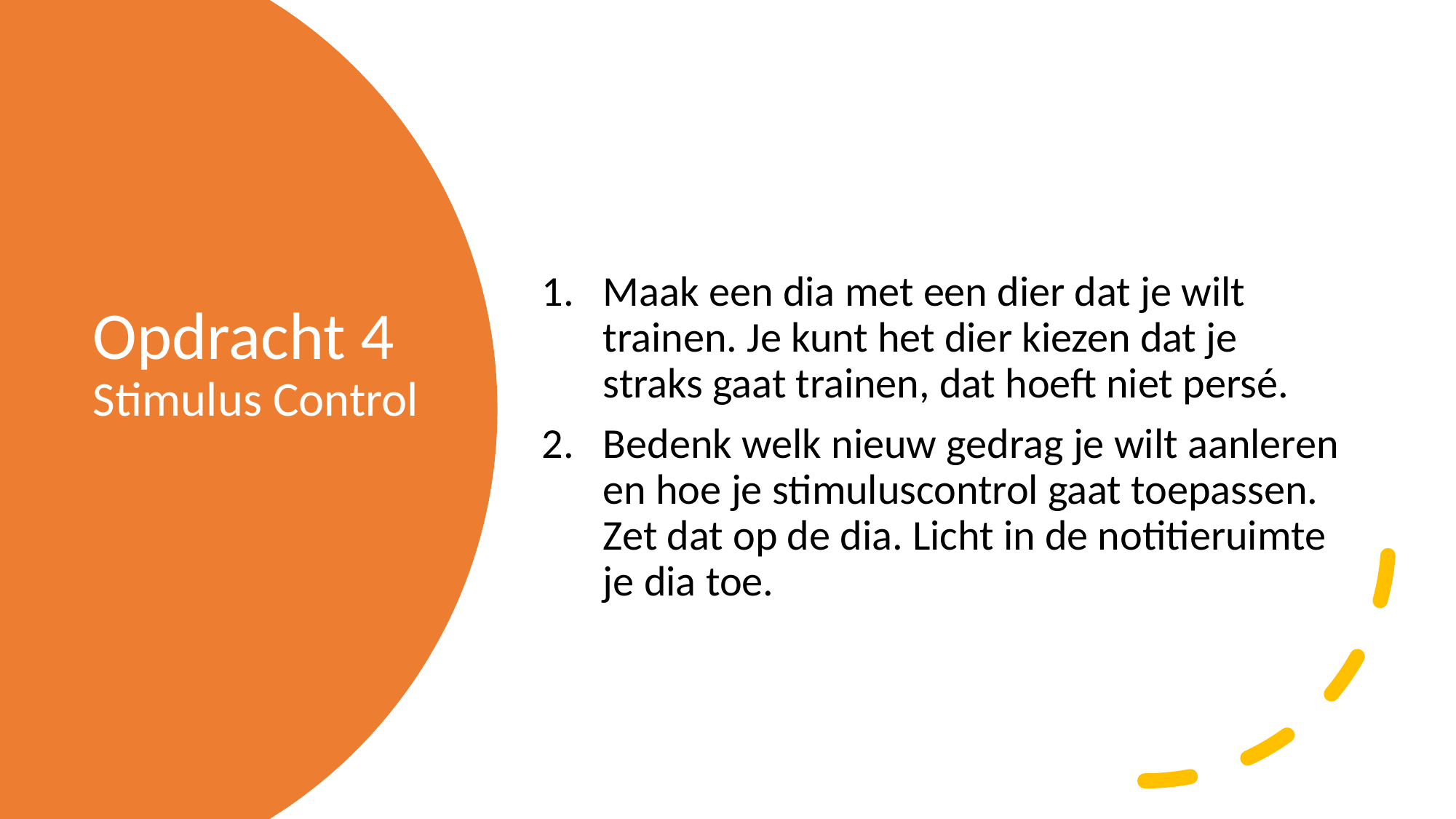

Maak een dia met een dier dat je wilt trainen. Je kunt het dier kiezen dat je straks gaat trainen, dat hoeft niet persé.
Bedenk welk nieuw gedrag je wilt aanleren en hoe je stimuluscontrol gaat toepassen. Zet dat op de dia. Licht in de notitieruimte je dia toe.
# Opdracht 4 Stimulus Control